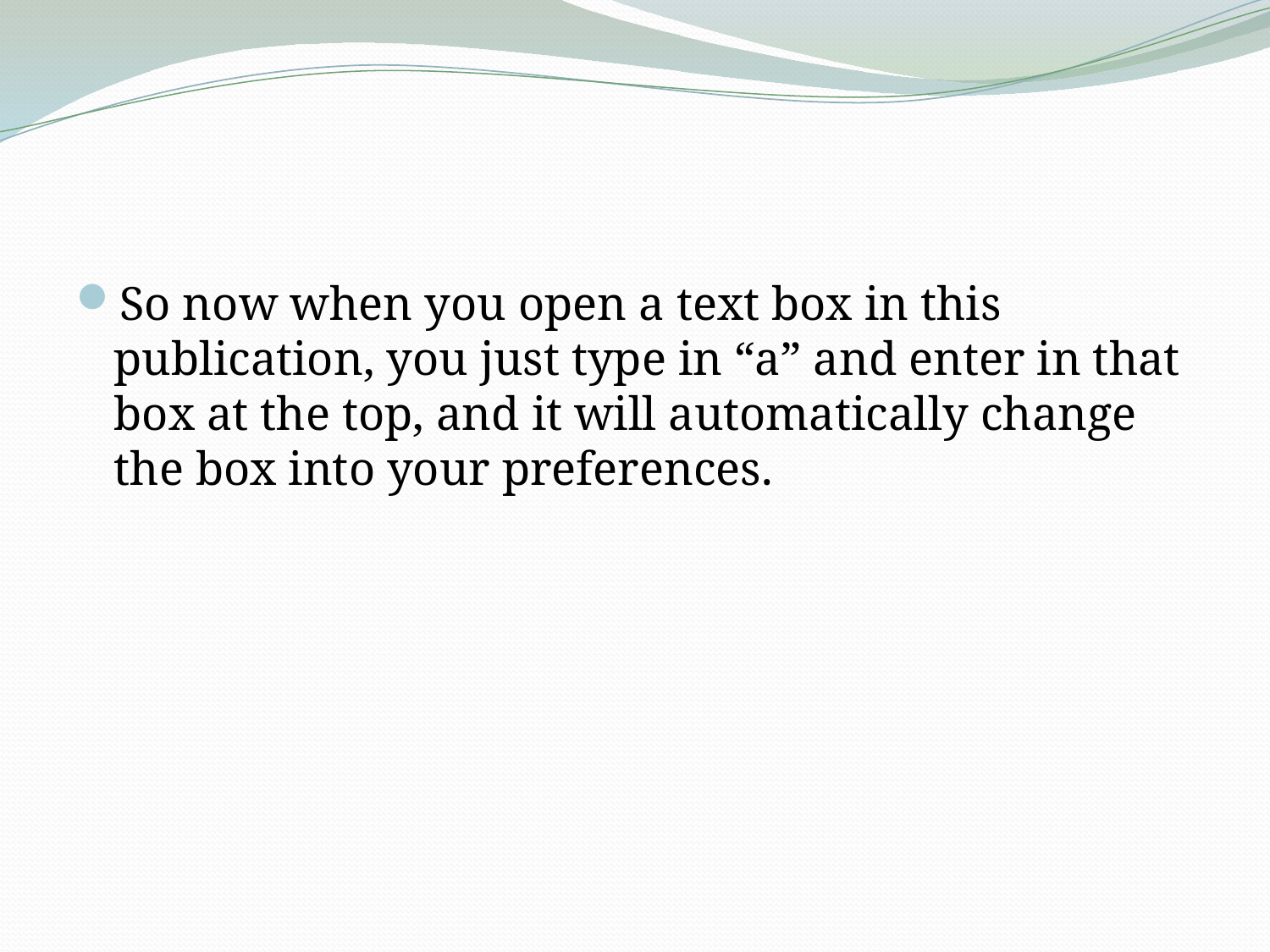

#
So now when you open a text box in this publication, you just type in “a” and enter in that box at the top, and it will automatically change the box into your preferences.